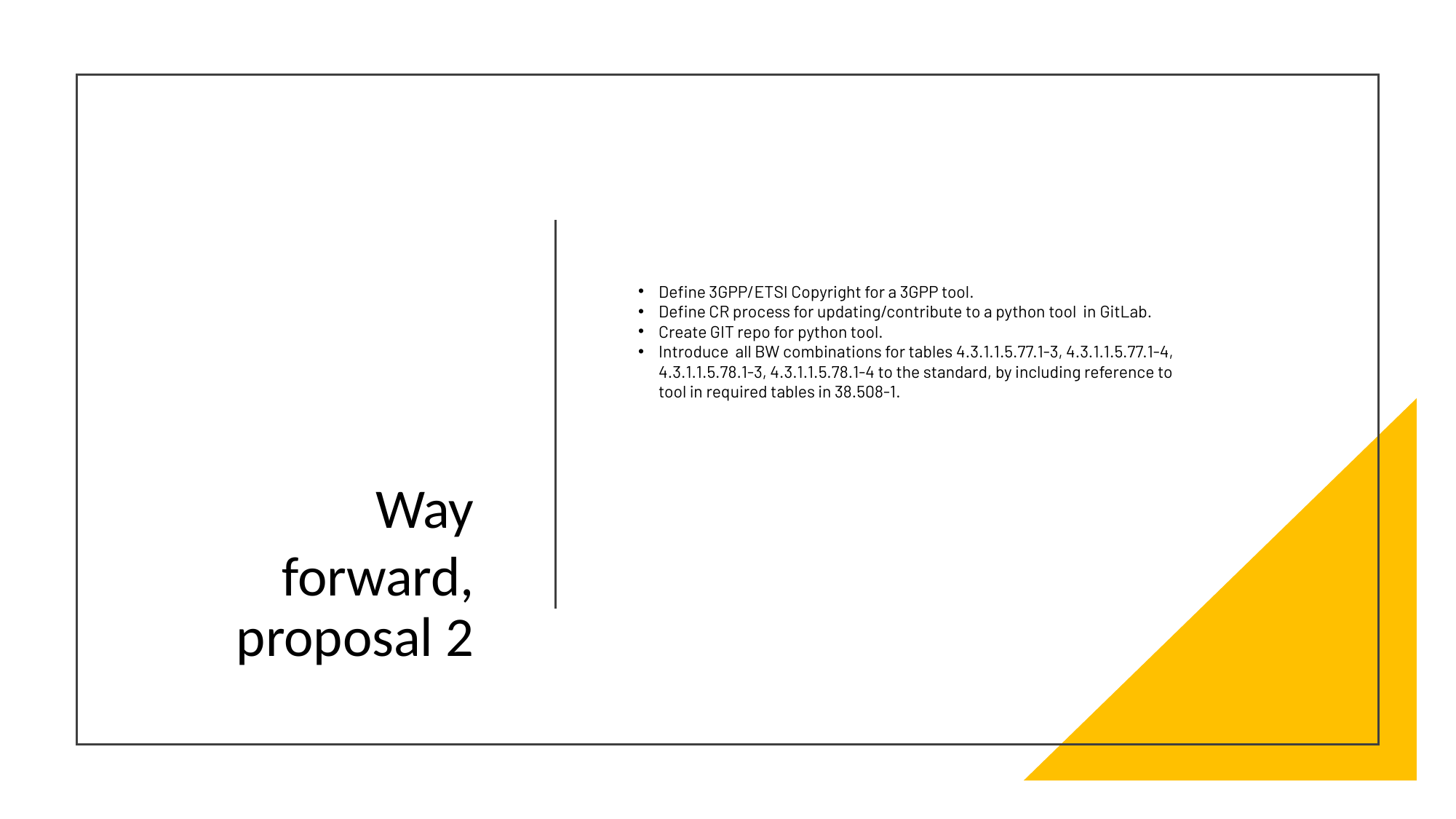

Define 3GPP/ETSI Copyright for a 3GPP tool.
Define CR process for updating/contribute to a python tool  in GitLab.
Create GIT repo for python tool.
Introduce  all BW combinations for tables 4.3.1.1.5.77.1-3, 4.3.1.1.5.77.1-4, 4.3.1.1.5.78.1-3, 4.3.1.1.5.78.1-4 to the standard, by including reference to tool in required tables in 38.508-1.

# Way forward, proposal 2